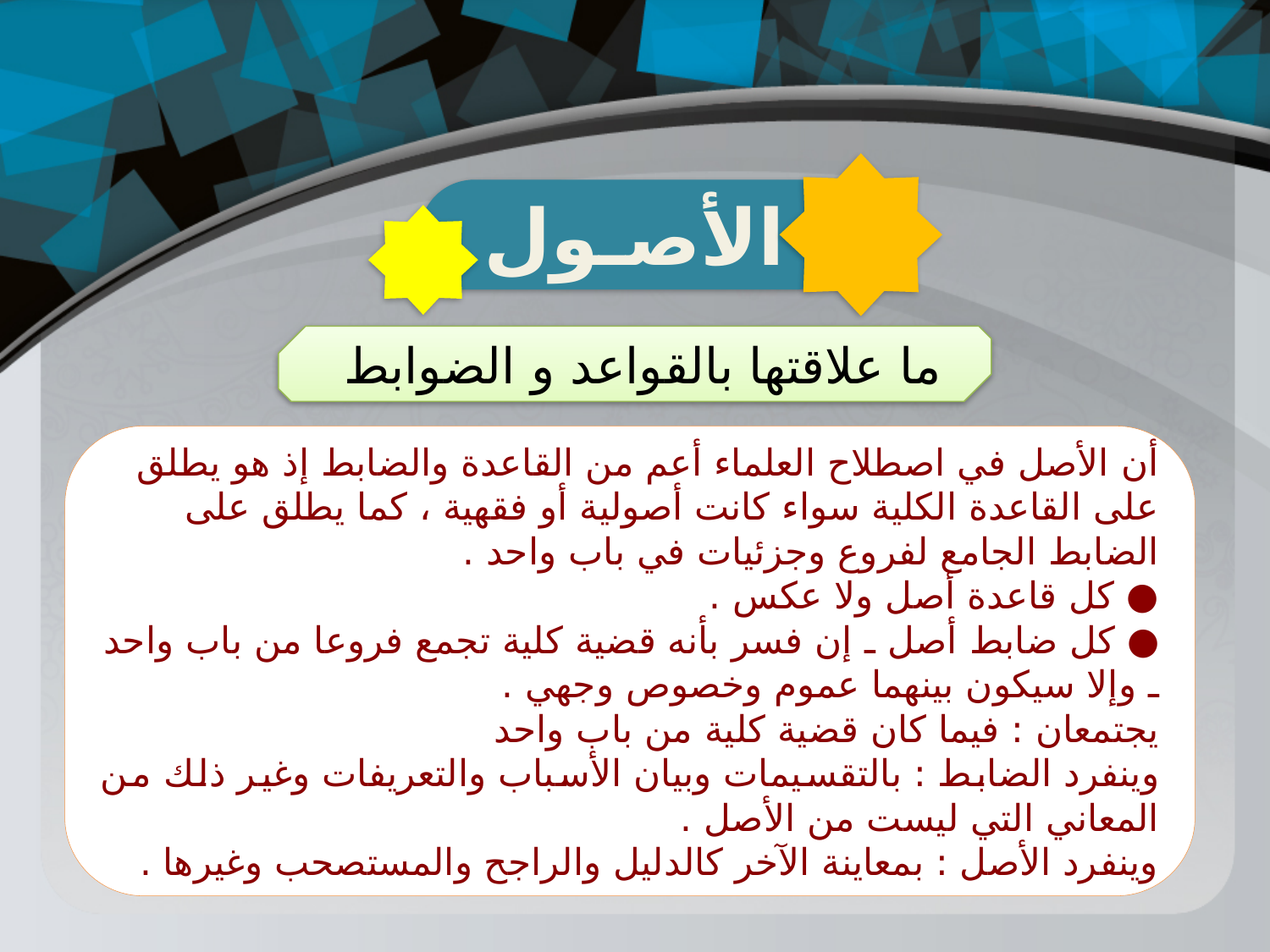

الأصـول

ما علاقتها بالقواعد و الضوابط
أن الأصل في اصطلاح العلماء أعم من القاعدة والضابط إذ هو يطلق على القاعدة الكلية سواء كانت أصولية أو فقهية ، كما يطلق على الضابط الجامع لفروع وجزئيات في باب واحد .
● كل قاعدة أصل ولا عكس .
● كل ضابط أصل ـ إن فسر بأنه قضية كلية تجمع فروعا من باب واحد ـ وإلا سيكون بينهما عموم وخصوص وجهي .
يجتمعان : فيما كان قضية كلية من باب واحد
وينفرد الضابط : بالتقسيمات وبيان الأسباب والتعريفات وغير ذلك من المعاني التي ليست من الأصل .
وينفرد الأصل : بمعاينة الآخر كالدليل والراجح والمستصحب وغيرها .